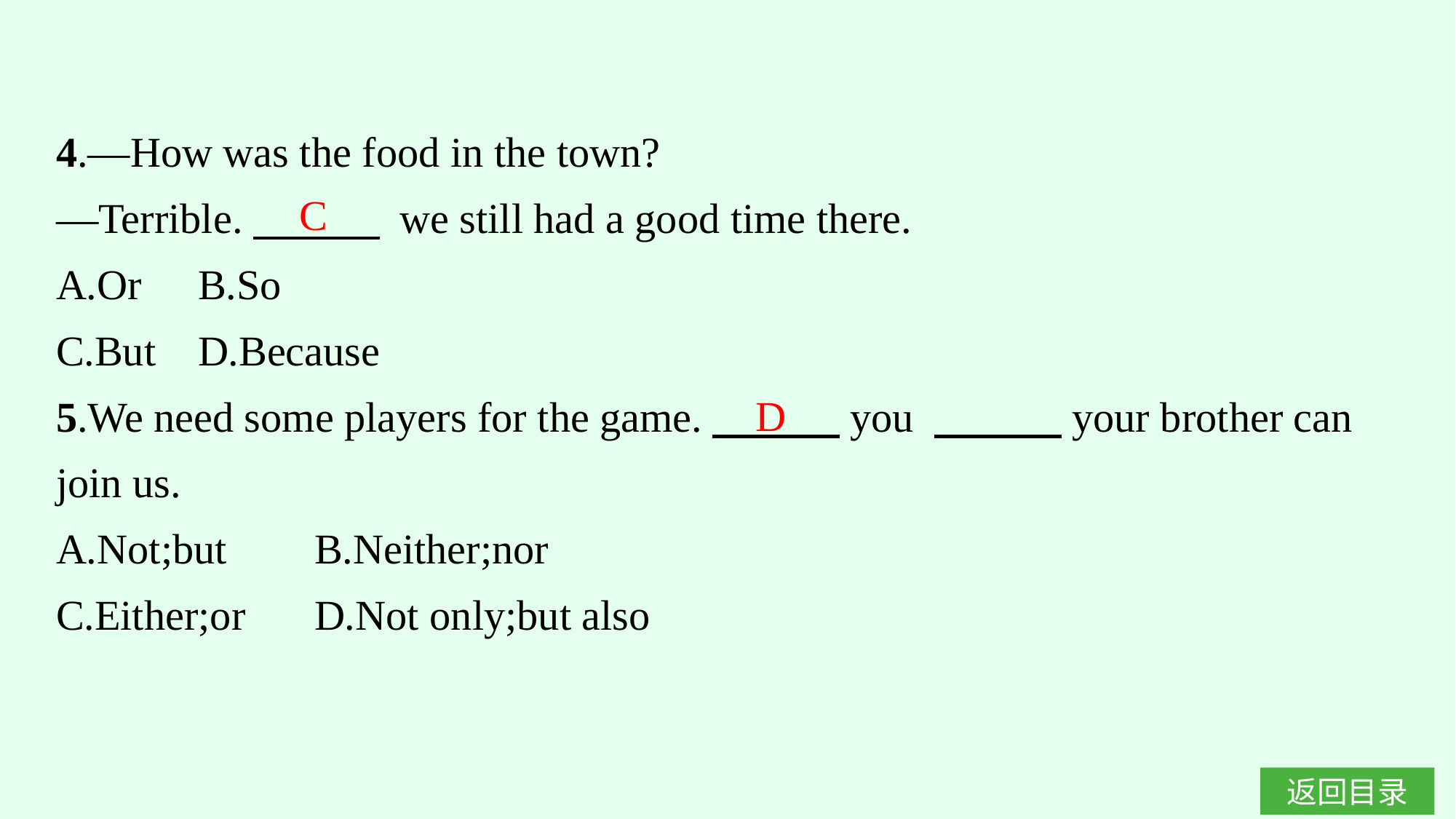

4.—How was the food in the town?
—Terrible.　　　 we still had a good time there.
A.Or	B.So
C.But	D.Because
5.We need some players for the game.　　　you 　　　your brother can join us.
A.Not;but	B.Neither;nor
C.Either;or	D.Not only;but also
C
D